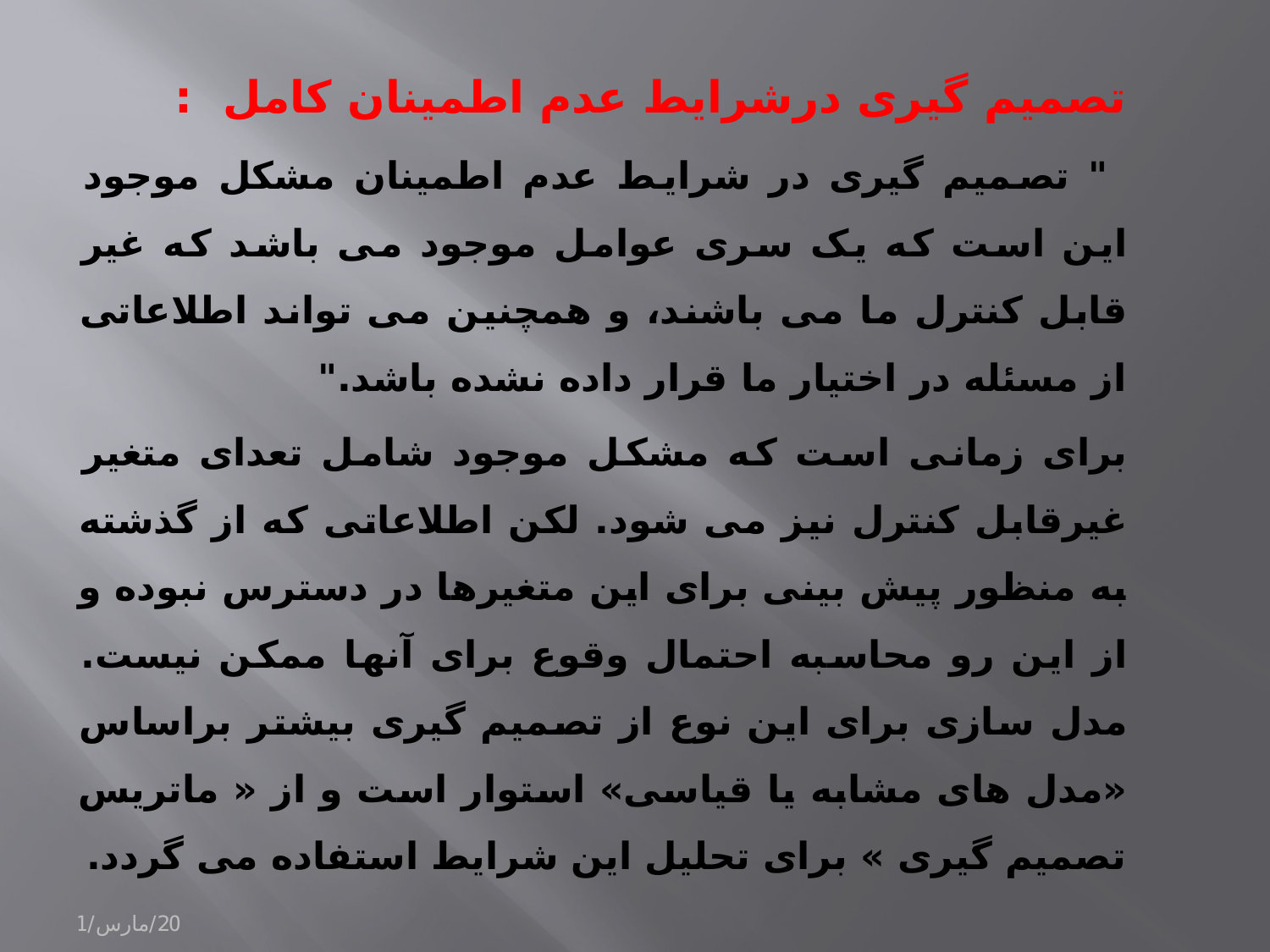

تصمیم گیری درشرایط عدم اطمینان کامل  :
 " تصمیم گیری در شرایط عدم اطمینان مشکل موجود این است که یک سری عوامل موجود می باشد که غیر قابل کنترل ما می باشند، و همچنین می تواند اطلاعاتی از مسئله در اختیار ما قرار داده نشده باشد."
برای زمانی است که مشکل موجود شامل تعدای متغیر غیرقابل کنترل نیز می شود. لکن اطلاعاتی که از گذشته به منظور پیش بینی برای این متغیرها در دسترس نبوده و از این رو محاسبه احتمال وقوع برای آنها ممکن نیست. مدل سازی برای این نوع از تصمیم گیری بیشتر براساس «مدل های مشابه یا قیاسی» استوار است و از « ماتریس تصمیم گیری » برای تحلیل این شرایط استفاده می گردد.

20/مارس/1